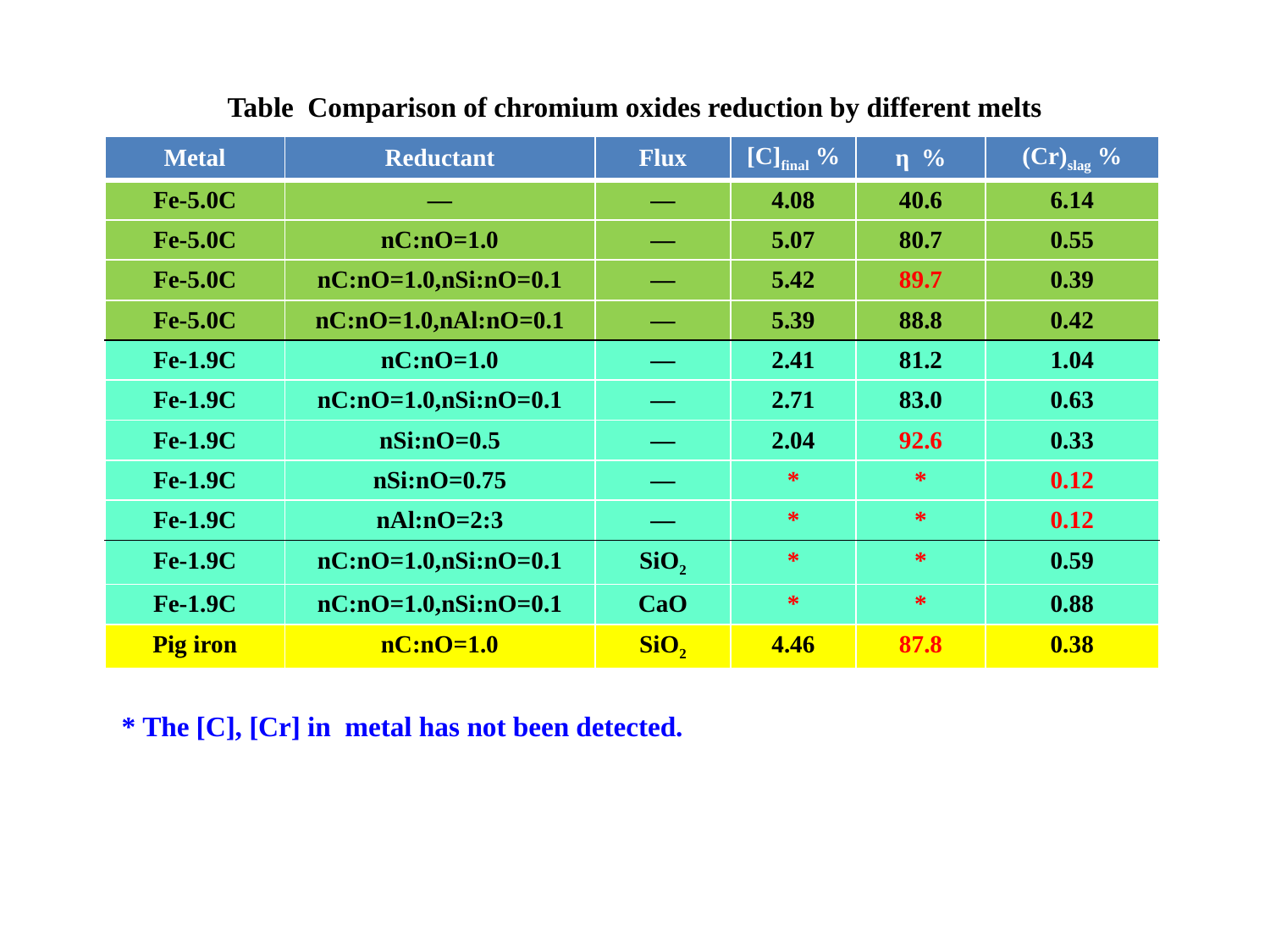

Table  Comparison of chromium oxides reduction by different melts
| Metal | Reductant | Flux | [C]final % | η % | (Cr)slag % |
| --- | --- | --- | --- | --- | --- |
| Fe-5.0C | — | — | 4.08 | 40.6 | 6.14 |
| Fe-5.0C | nC:nO=1.0 | — | 5.07 | 80.7 | 0.55 |
| Fe-5.0C | nC:nO=1.0,nSi:nO=0.1 | — | 5.42 | 89.7 | 0.39 |
| Fe-5.0C | nC:nO=1.0,nAl:nO=0.1 | — | 5.39 | 88.8 | 0.42 |
| Fe-1.9C | nC:nO=1.0 | — | 2.41 | 81.2 | 1.04 |
| Fe-1.9C | nC:nO=1.0,nSi:nO=0.1 | — | 2.71 | 83.0 | 0.63 |
| Fe-1.9C | nSi:nO=0.5 | — | 2.04 | 92.6 | 0.33 |
| Fe-1.9C | nSi:nO=0.75 | — | \* | \* | 0.12 |
| Fe-1.9C | nAl:nO=2:3 | — | \* | \* | 0.12 |
| Fe-1.9C | nC:nO=1.0,nSi:nO=0.1 | SiO2 | \* | \* | 0.59 |
| Fe-1.9C | nC:nO=1.0,nSi:nO=0.1 | CaO | \* | \* | 0.88 |
| Pig iron | nC:nO=1.0 | SiO2 | 4.46 | 87.8 | 0.38 |
* The [C], [Cr] in  metal has not been detected.